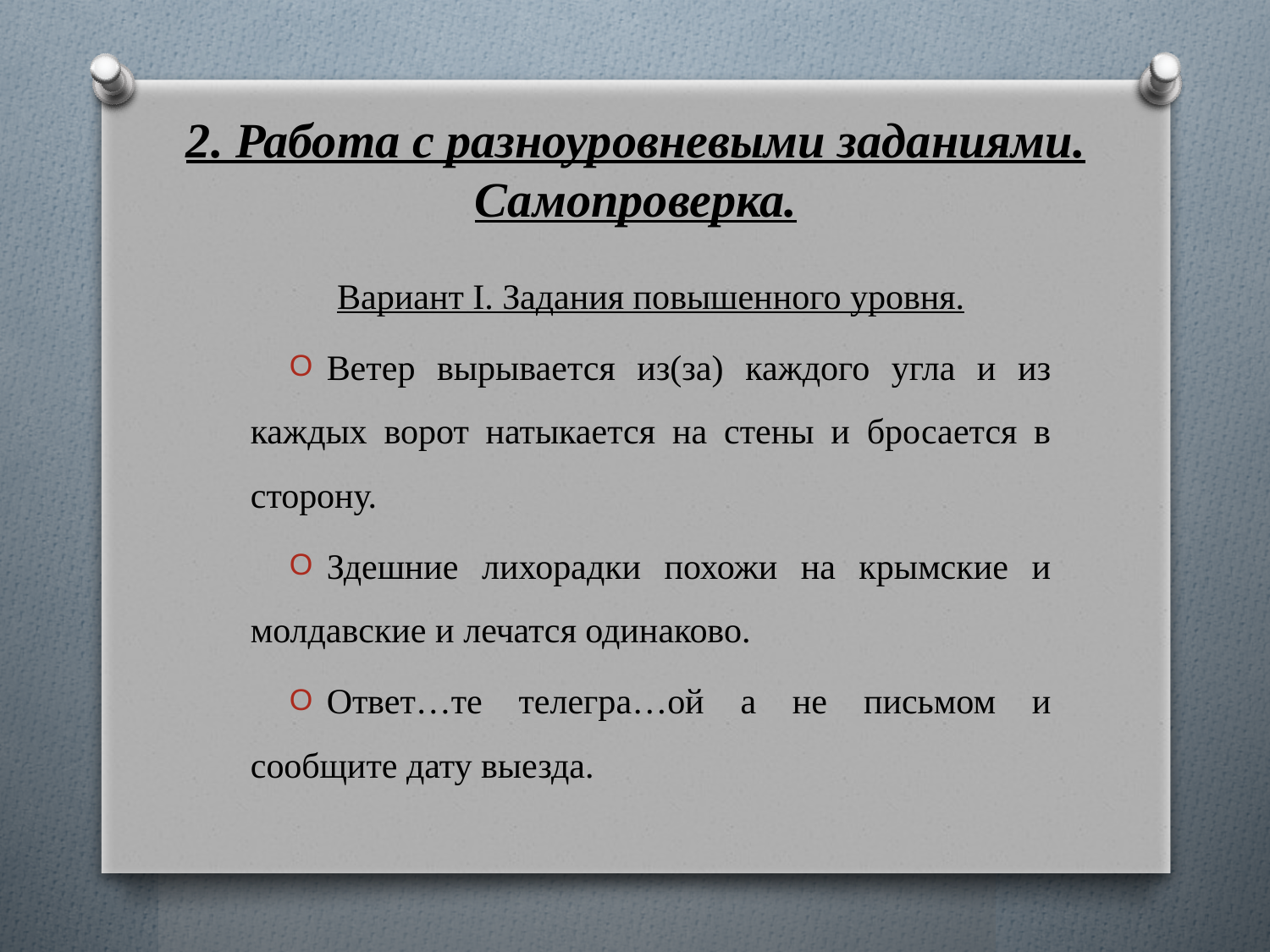

# 2. Работа с разноуровневыми заданиями. Самопроверка.
Вариант I. Задания повышенного уровня.
Ветер вырывается из(за) каждого угла и из каждых ворот натыкается на стены и бросается в сторону.
Здешние лихорадки похожи на крымские и молдавские и лечатся одинаково.
Ответ…те телегра…ой а не письмом и сообщите дату выезда.